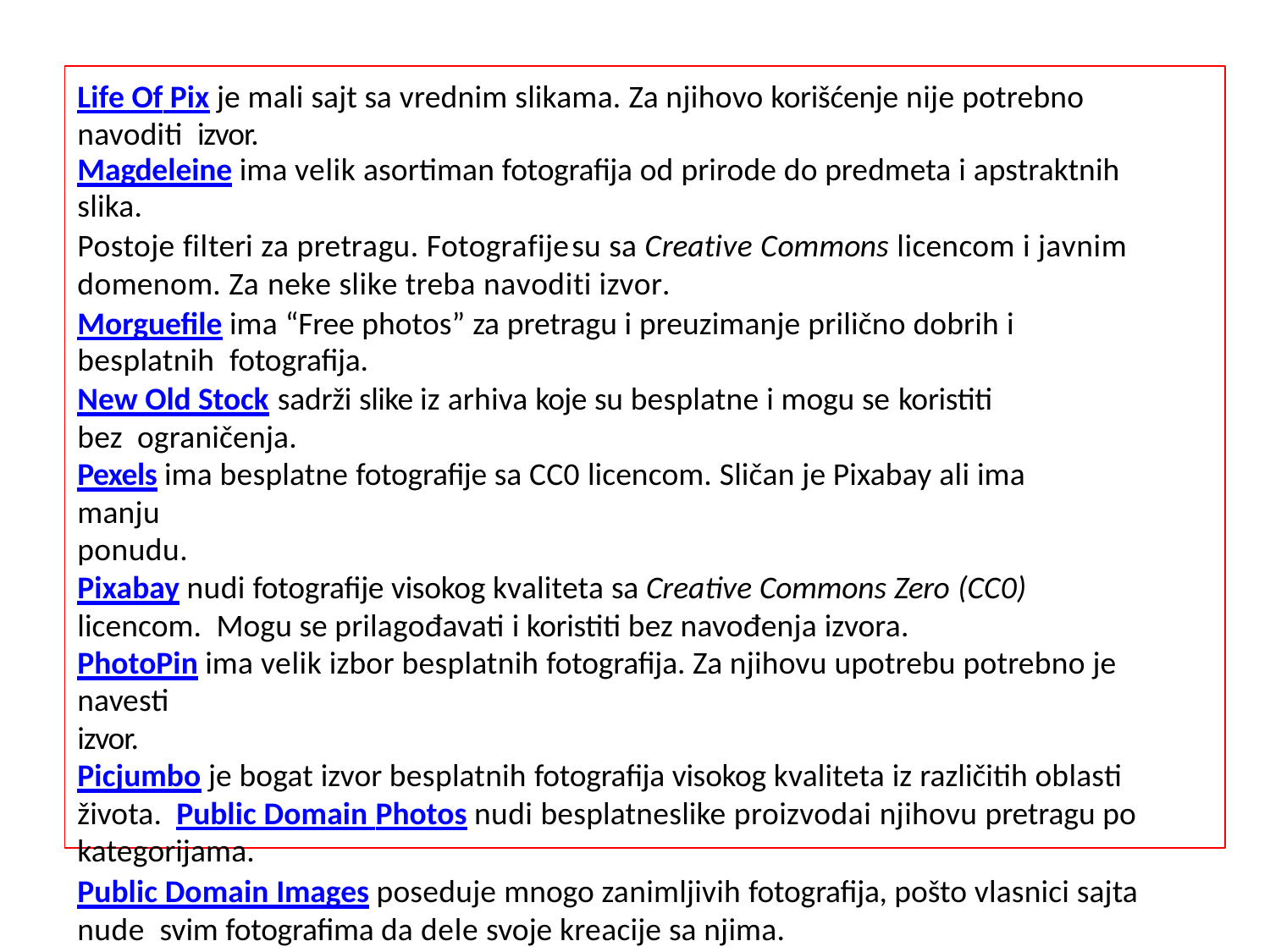

Life Of Pix je mali sajt sa vrednim slikama. Za njihovo korišćenje nije potrebno navoditi  izvor.
Magdeleine ima velik asortiman fotografija od prirode do predmeta i apstraktnih slika.
Postoje filteri za pretragu. Fotografijesu sa Creative Commons licencom i javnim
domenom. Za neke slike treba navoditi izvor.
Morguefile ima “Free photos” za pretragu i preuzimanje prilično dobrih i besplatnih  fotografija.
New Old Stock sadrži slike iz arhiva koje su besplatne i mogu se koristiti bez  ograničenja.
Pexels ima besplatne fotografije sa CC0 licencom. Sličan je Pixabay ali ima manju
ponudu.
Pixabay nudi fotografije visokog kvaliteta sa Creative Commons Zero (CC0) licencom.  Mogu se prilagođavati i koristiti bez navođenja izvora.
PhotoPin ima velik izbor besplatnih fotografija. Za njihovu upotrebu potrebno je navesti
izvor.
Picjumbo je bogat izvor besplatnih fotografija visokog kvaliteta iz različitih oblasti života.  Public Domain Photos nudi besplatneslike proizvodai njihovu pretragu po  kategorijama.
Public Domain Images poseduje mnogo zanimljivih fotografija, pošto vlasnici sajta nude  svim fotografima da dele svoje kreacije sa njima.